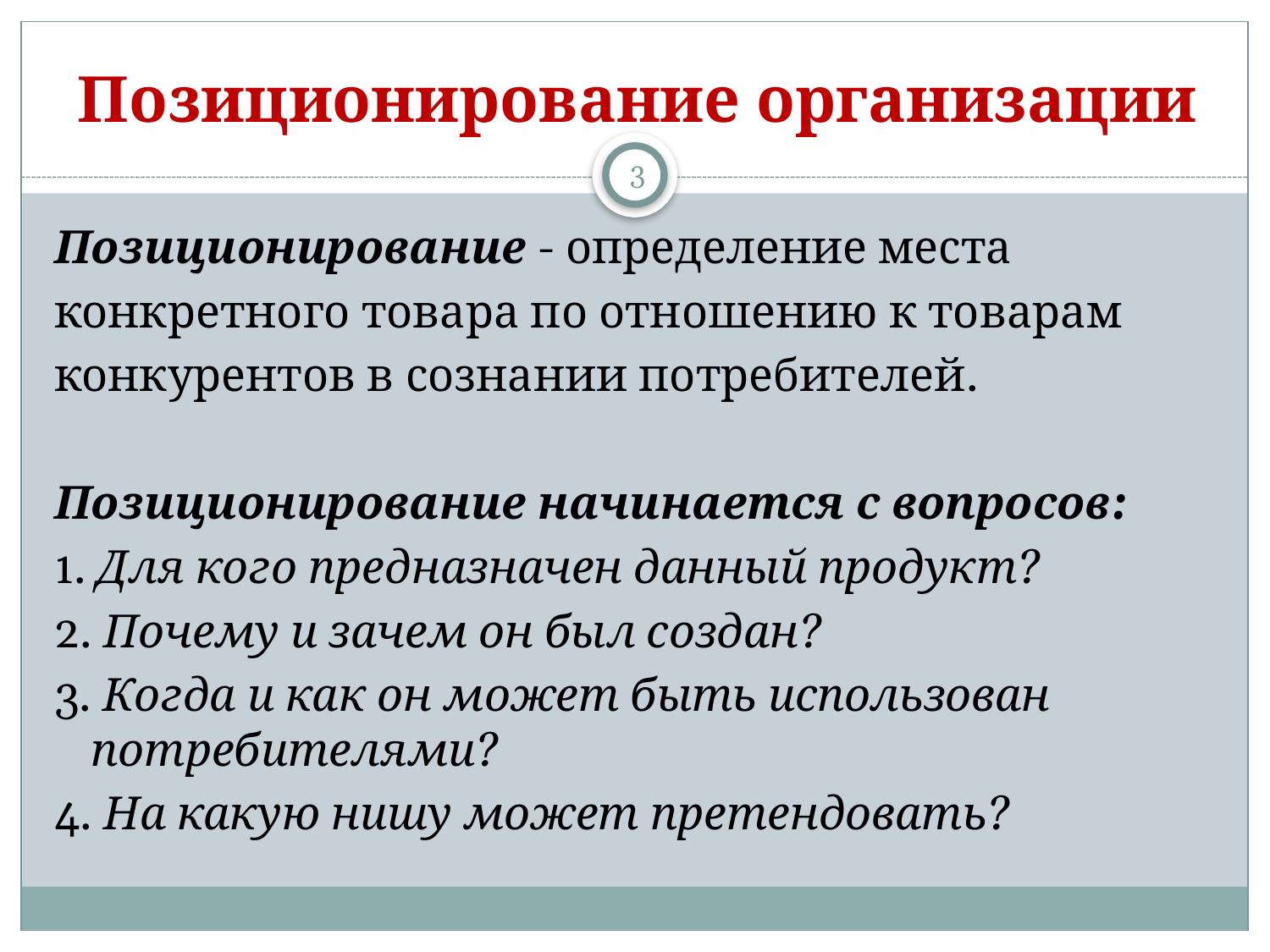

# Позиционирование организации
3
Позиционирование - определение места
конкретного товара по отношению к товарам
конкурентов в сознании потребителей.

Позиционирование начинается с вопросов:
1. Для кого предназначен данный продукт?
2. Почему и зачем он был создан?
3. Когда и как он может быть использован потребителями?
4. На какую нишу может претендовать?